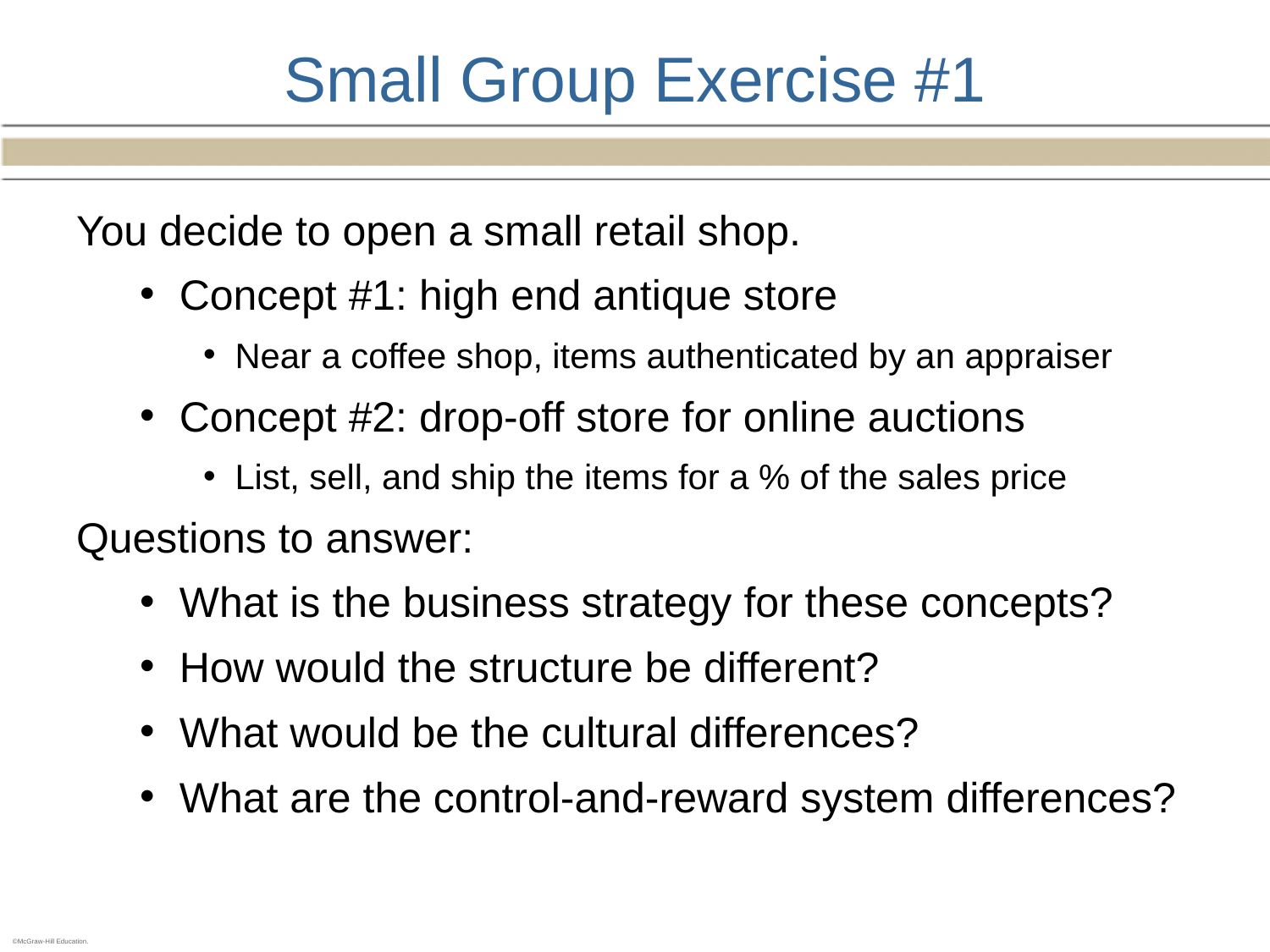

# Small Group Exercise #1
You decide to open a small retail shop.
Concept #1: high end antique store
Near a coffee shop, items authenticated by an appraiser
Concept #2: drop-off store for online auctions
List, sell, and ship the items for a % of the sales price
Questions to answer:
What is the business strategy for these concepts?
How would the structure be different?
What would be the cultural differences?
What are the control-and-reward system differences?